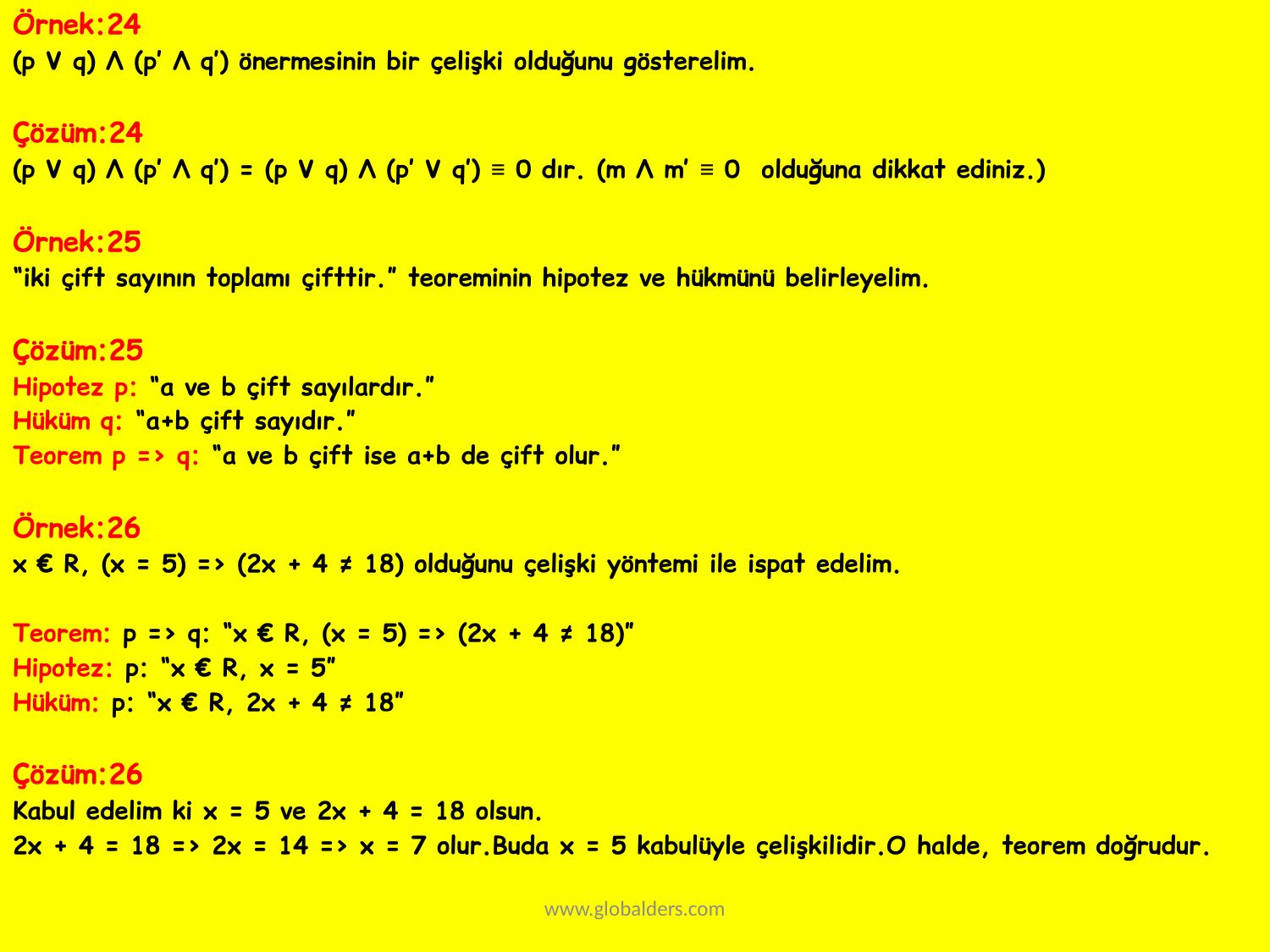

Örnek:24
(p V q) Λ (p’ Λ q’) önermesinin bir çelişki olduğunu gösterelim.

Çözüm:24
(p V q) Λ (p’ Λ q’) = (p V q) Λ (p’ V q’) ≡ 0 dır. (m Λ m’ ≡ 0  olduğuna dikkat ediniz.)

Örnek:25
“iki çift sayının toplamı çifttir.” teoreminin hipotez ve hükmünü belirleyelim.

Çözüm:25
Hipotez p: “a ve b çift sayılardır.”
Hüküm q: “a+b çift sayıdır.”
Teorem p => q: “a ve b çift ise a+b de çift olur.”

Örnek:26
x € R, (x = 5) => (2x + 4 ≠ 18) olduğunu çelişki yöntemi ile ispat edelim.

Teorem: p => q: “x € R, (x = 5) => (2x + 4 ≠ 18)”
Hipotez: p: “x € R, x = 5”
Hüküm: p: “x € R, 2x + 4 ≠ 18”

Çözüm:26
Kabul edelim ki x = 5 ve 2x + 4 = 18 olsun.
2x + 4 = 18 => 2x = 14 => x = 7 olur.Buda x = 5 kabulüyle çelişkilidir.O halde, teorem doğrudur.
www.globalders.com